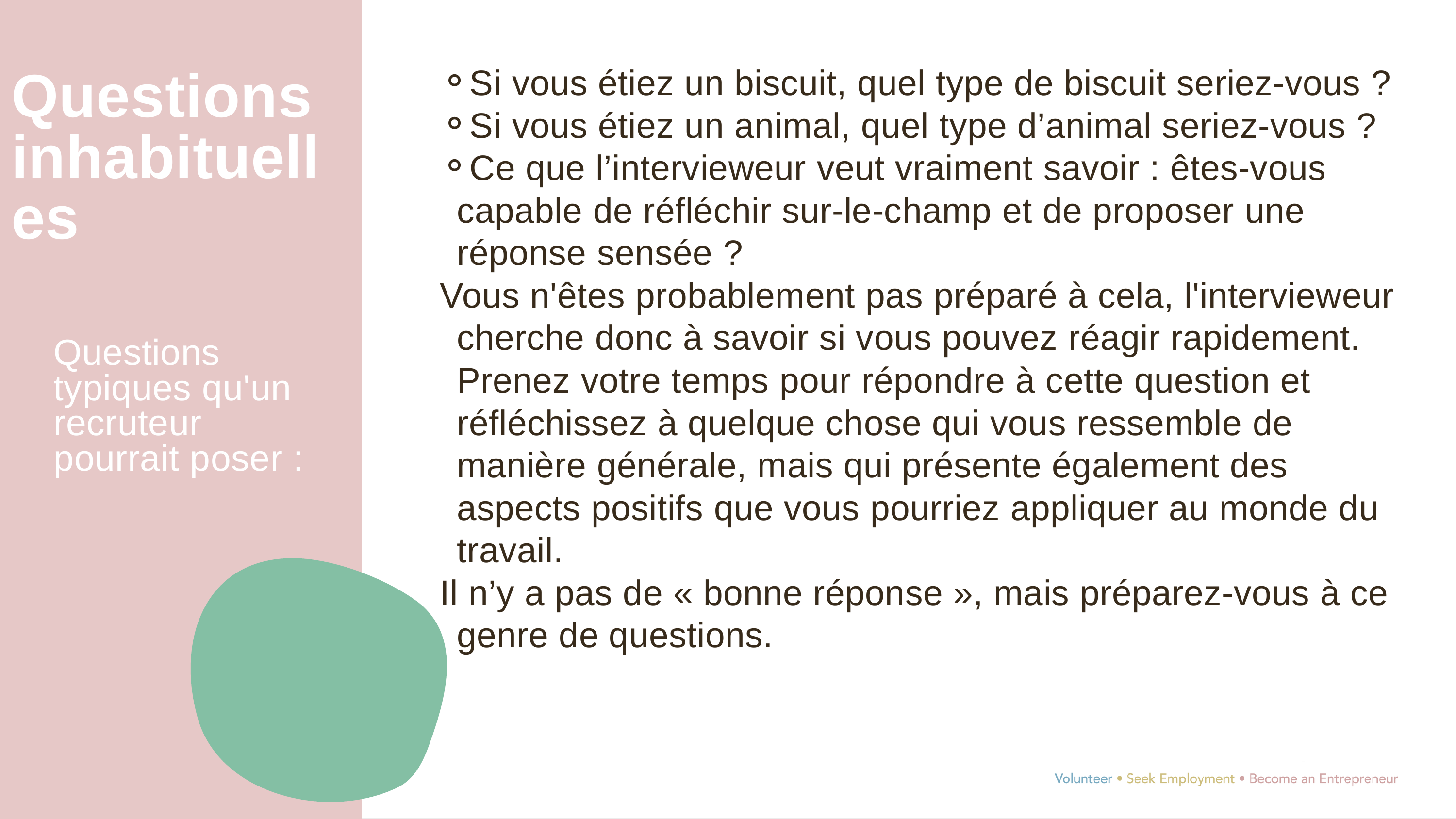

Si vous étiez un biscuit, quel type de biscuit seriez-vous ?
Si vous étiez un animal, quel type d’animal seriez-vous ?
Ce que l’intervieweur veut vraiment savoir : êtes-vous capable de réfléchir sur-le-champ et de proposer une réponse sensée ?
Vous n'êtes probablement pas préparé à cela, l'intervieweur cherche donc à savoir si vous pouvez réagir rapidement. Prenez votre temps pour répondre à cette question et réfléchissez à quelque chose qui vous ressemble de manière générale, mais qui présente également des aspects positifs que vous pourriez appliquer au monde du travail.
Il n’y a pas de « bonne réponse », mais préparez-vous à ce genre de questions.

Questions inhabituelles
Questions typiques qu'un recruteur pourrait poser :